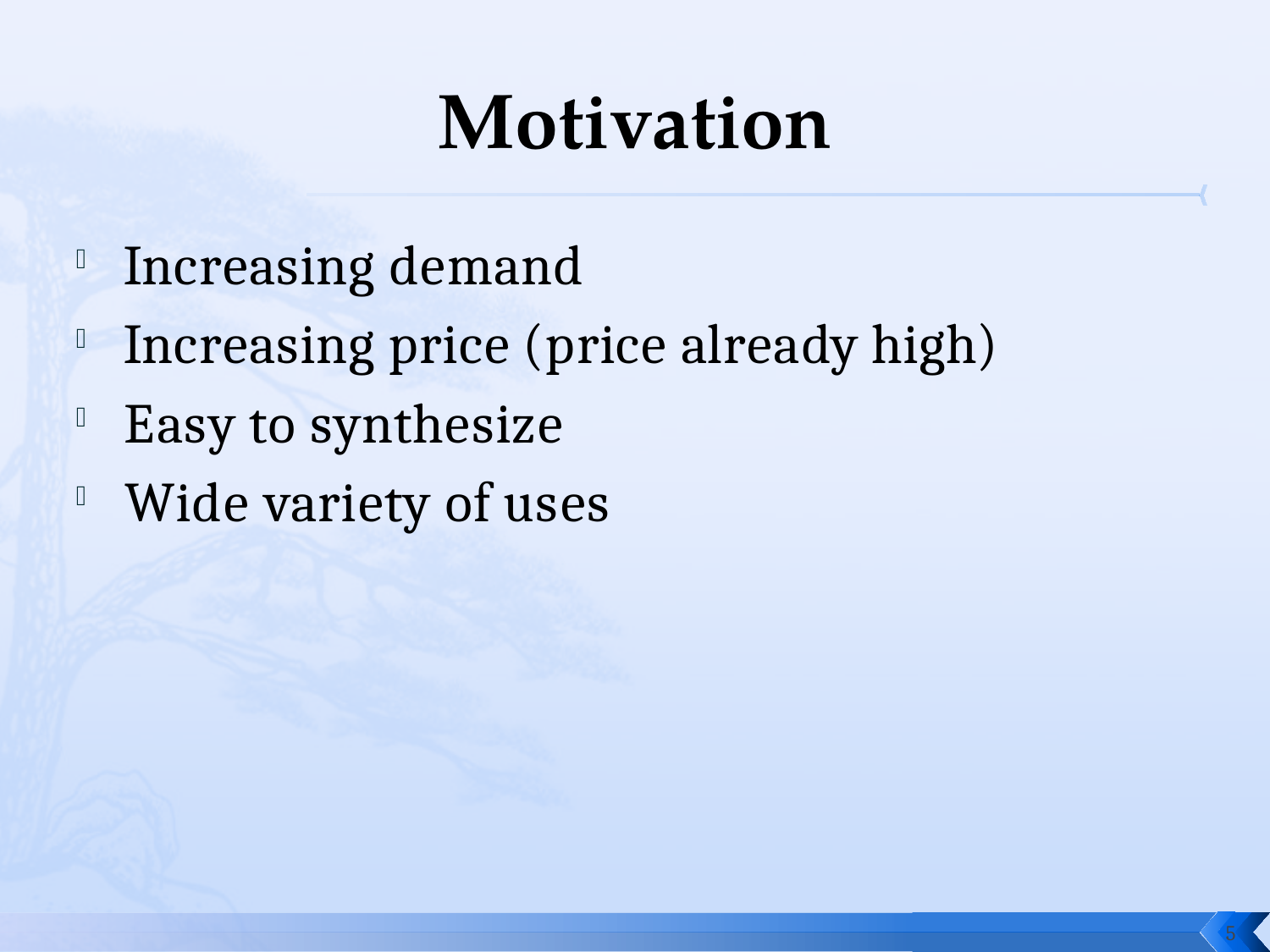

# Motivation
Increasing demand
Increasing price (price already high)
Easy to synthesize
Wide variety of uses
5